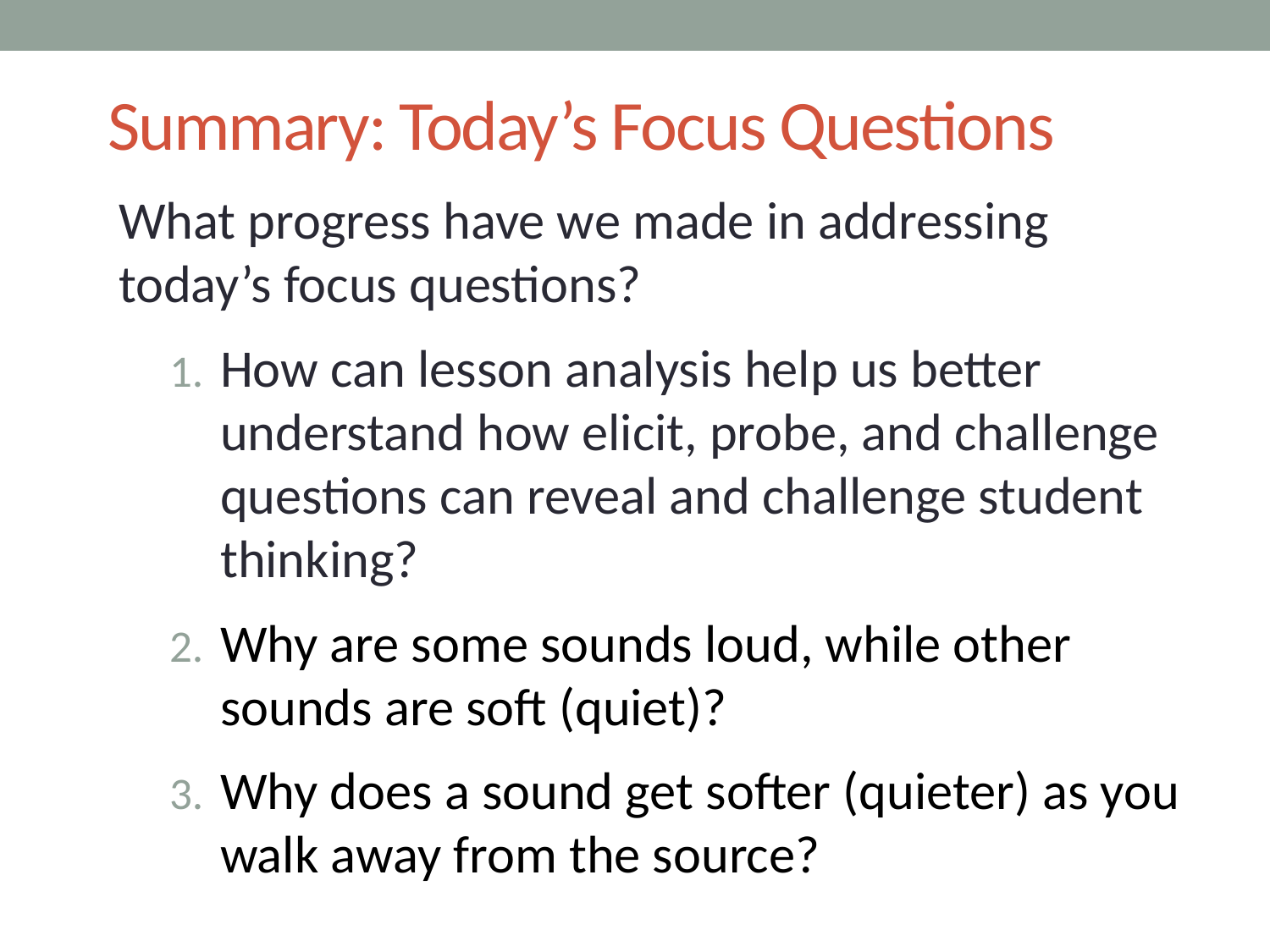

# Summary: Today’s Focus Questions
What progress have we made in addressing today’s focus questions?
How can lesson analysis help us better understand how elicit, probe, and challenge questions can reveal and challenge student thinking?
Why are some sounds loud, while other sounds are soft (quiet)?
Why does a sound get softer (quieter) as you walk away from the source?